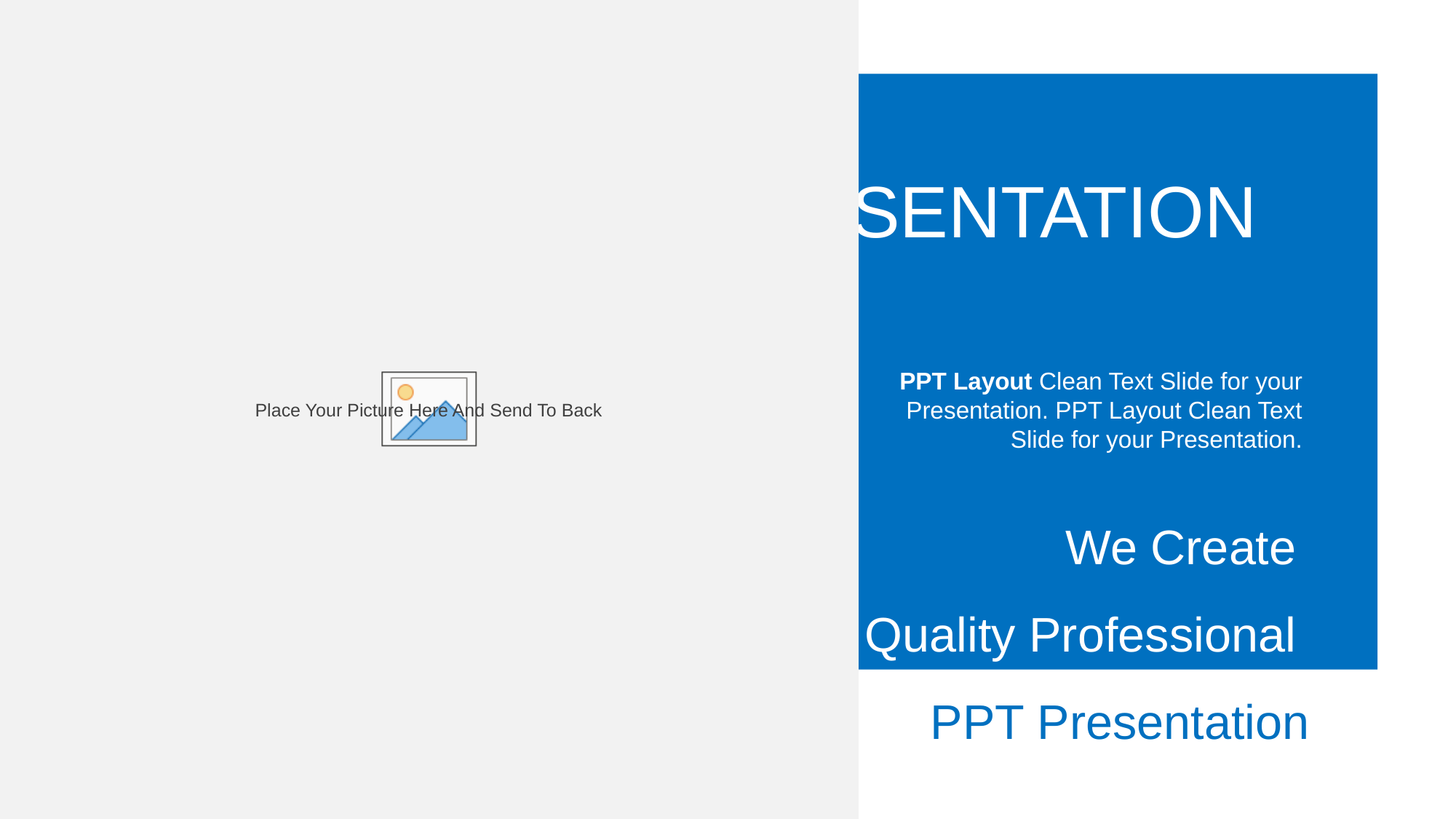

AWESOME
PRESENTATION
PPT Layout Clean Text Slide for your Presentation. PPT Layout Clean Text Slide for your Presentation.
We Create
Quality Professional
PPT Presentation